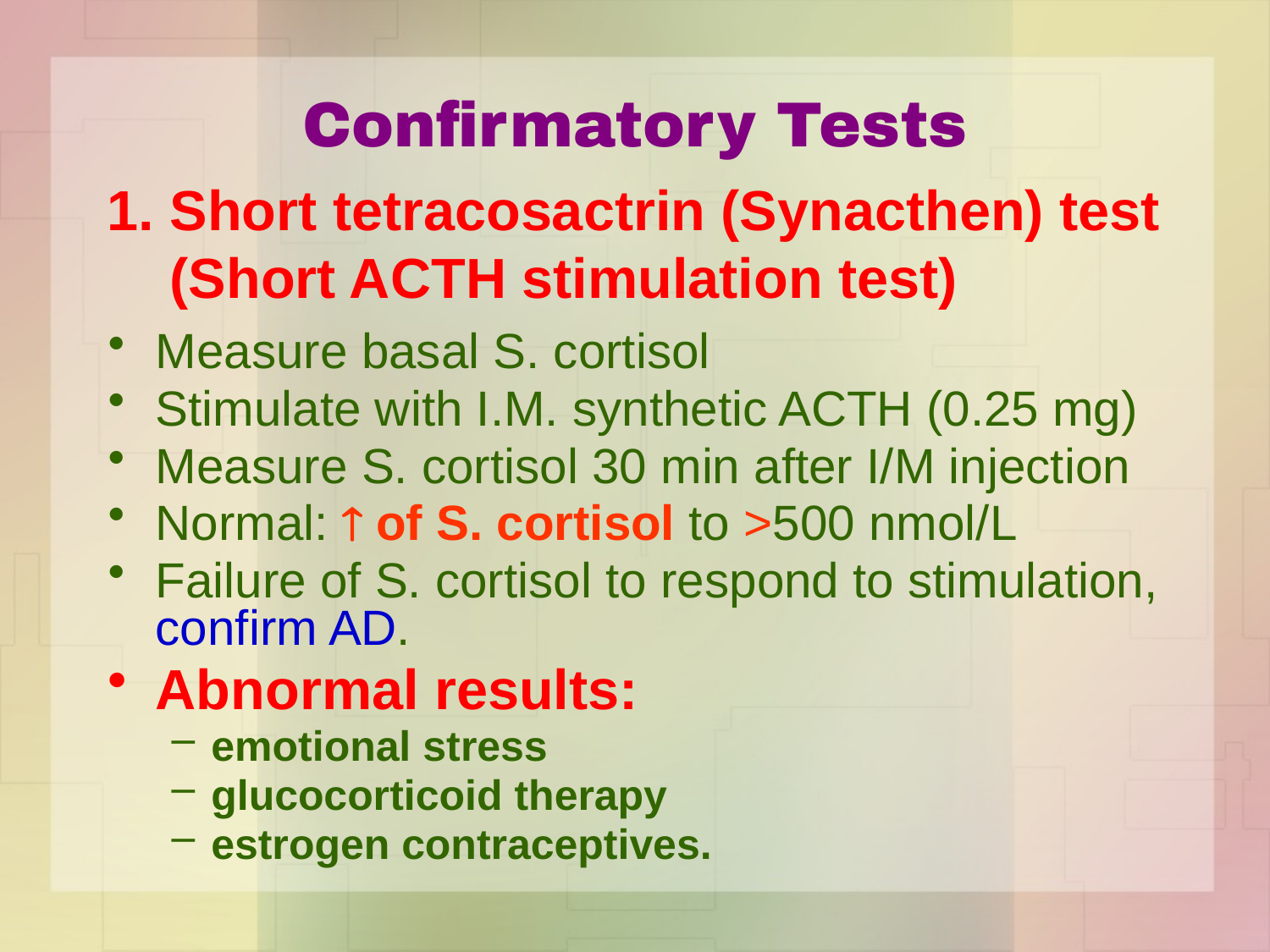

# Confirmatory Tests
1. Short tetracosactrin (Synacthen) test
    (Short ACTH stimulation test)
Measure basal S. cortisol
Stimulate with I.M. synthetic ACTH (0.25 mg)
Measure S. cortisol 30 min after I/M injection
Normal: ↑ of S. cortisol to >500 nmol/L
Failure of S. cortisol to respond to stimulation, confirm AD.
Abnormal results:
emotional stress
glucocorticoid therapy
estrogen contraceptives.